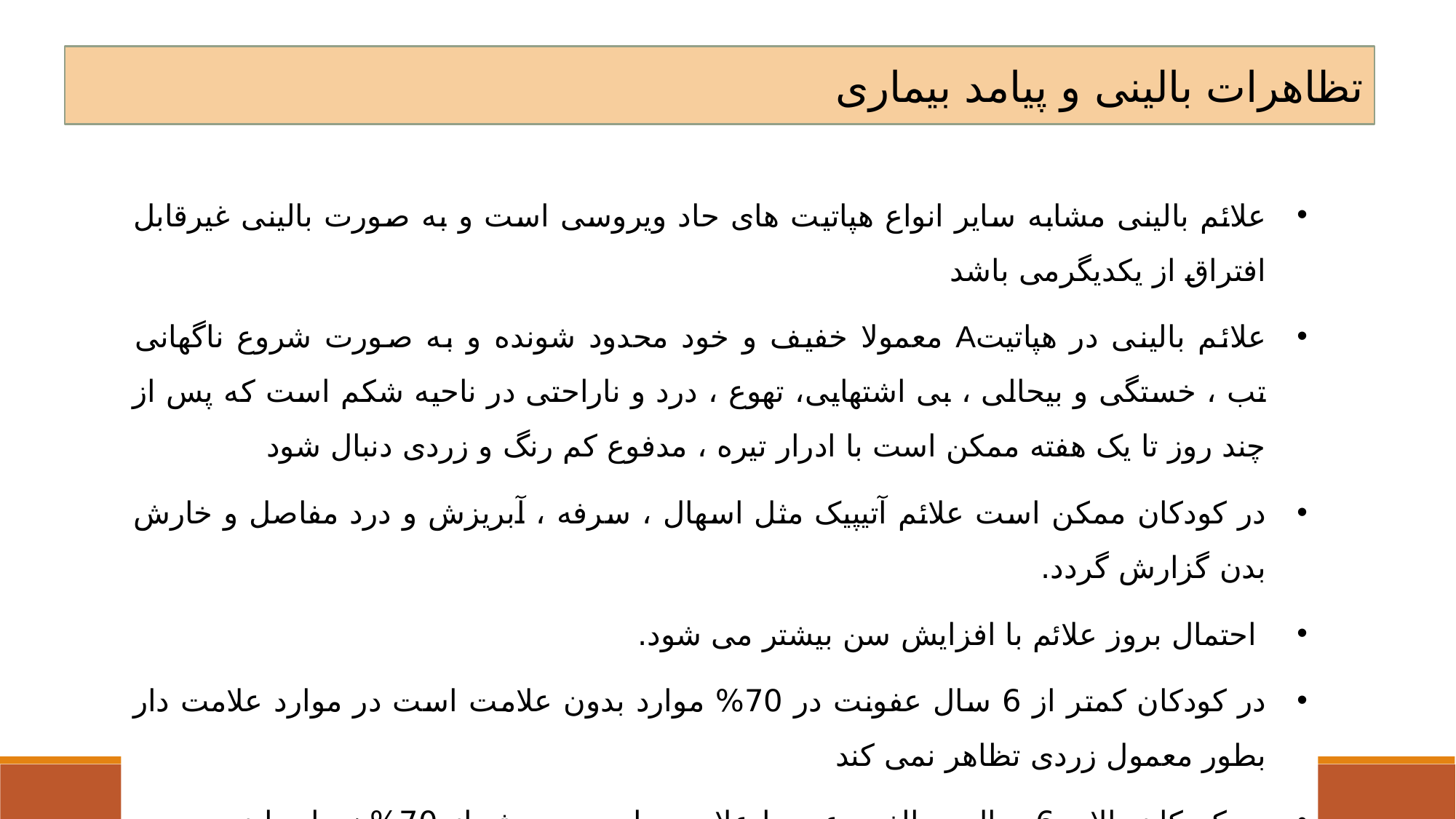

تظاهرات بالینی و پیامد بیماری

علائم بالینی مشابه سایر انواع هپاتیت های حاد ویروسی است و به صورت بالینی غیرقابل افتراق از یکدیگرمی باشد
علائم بالینی در هپاتیتA معمولا خفیف و خود محدود شونده و به صورت شروع ناگهانی تب ، خستگی و بیحالی ، بی اشتهایی، تهوع ، درد و ناراحتی در ناحیه شکم است که پس از چند روز تا یک هفته ممکن است با ادرار تیره ، مدفوع کم رنگ و زردی دنبال شود
در کودکان ممکن است علائم آتیپیک مثل اسهال ، سرفه ، آبریزش و درد مفاصل و خارش بدن گزارش گردد.
 احتمال بروز علائم با افزایش سن بیشتر می شود.
در کودکان کمتر از 6 سال عفونت در 70% موارد بدون علامت است در موارد علامت دار بطور معمول زردی تظاهر نمی کند
در کودکان بالای 6 سال و بالغین عموما علامت دار و در بیش از 70%همراه با زردی می باشد